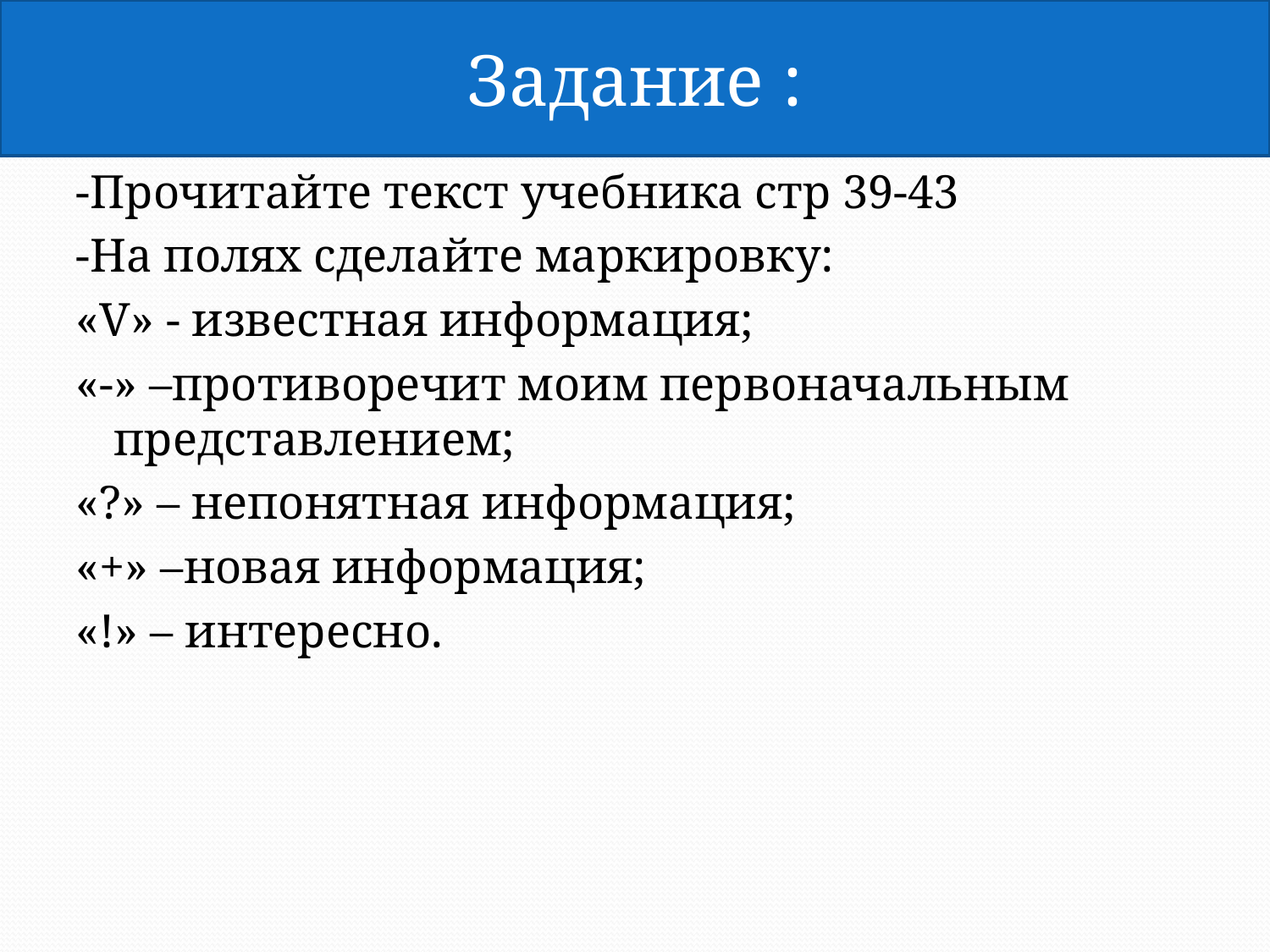

Задание :
#
-Прочитайте текст учебника стр 39-43
-На полях сделайте маркировку:
«V» - известная информация;
«-» –противоречит моим первоначальным представлением;
«?» – непонятная информация;
«+» –новая информация;
«!» – интересно.